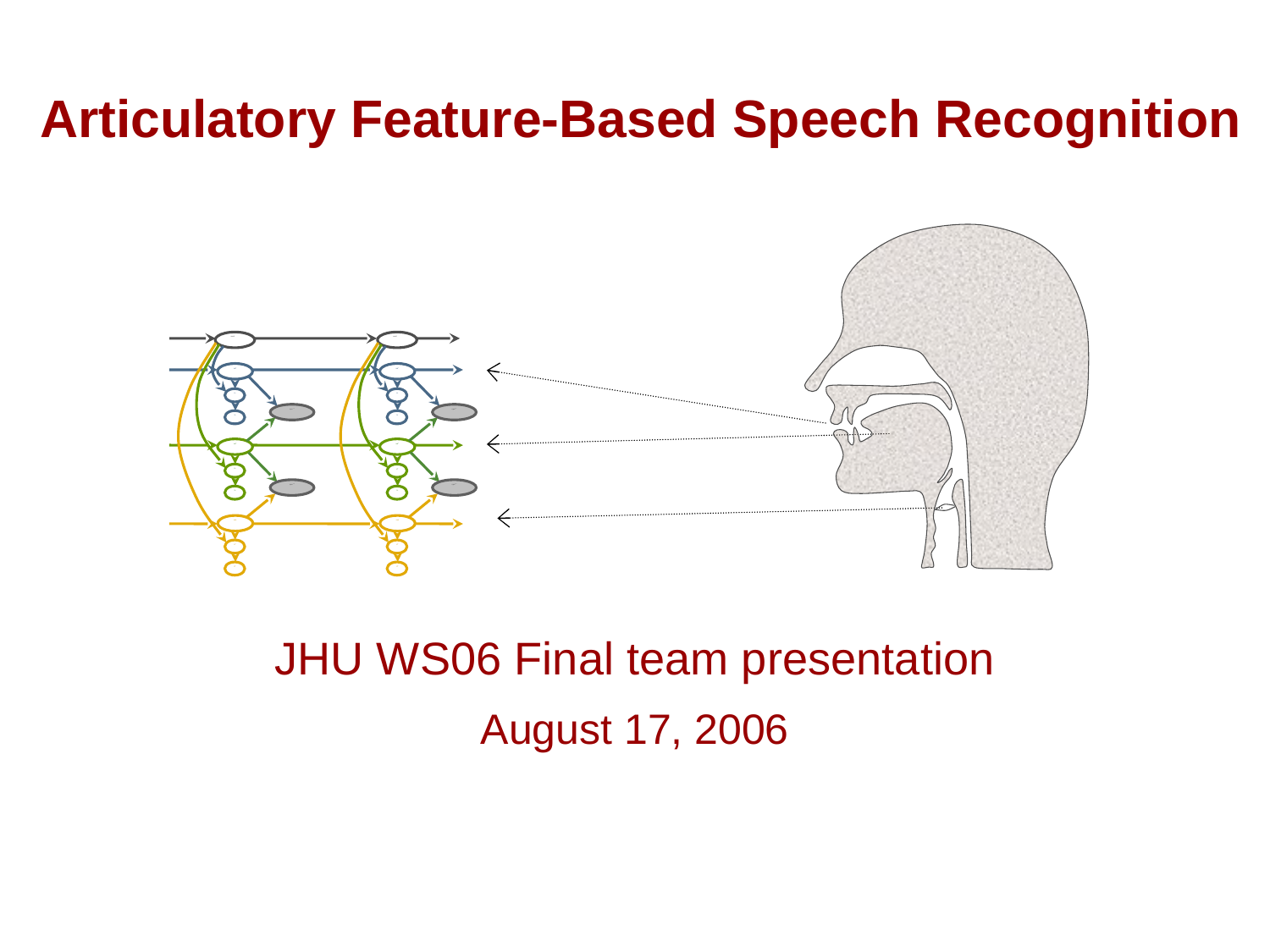

# Articulatory Feature-Based Speech Recognition

word
word

U3

S3
S3
U3

U2
U2

S2
S2

U1
U1

ind1
ind1

sync1,2

sync2,3

sync1,2

sync2,3

S1
S1

ind2
ind2

ind3
ind3

JHU WS06 Final team presentation
August 17, 2006